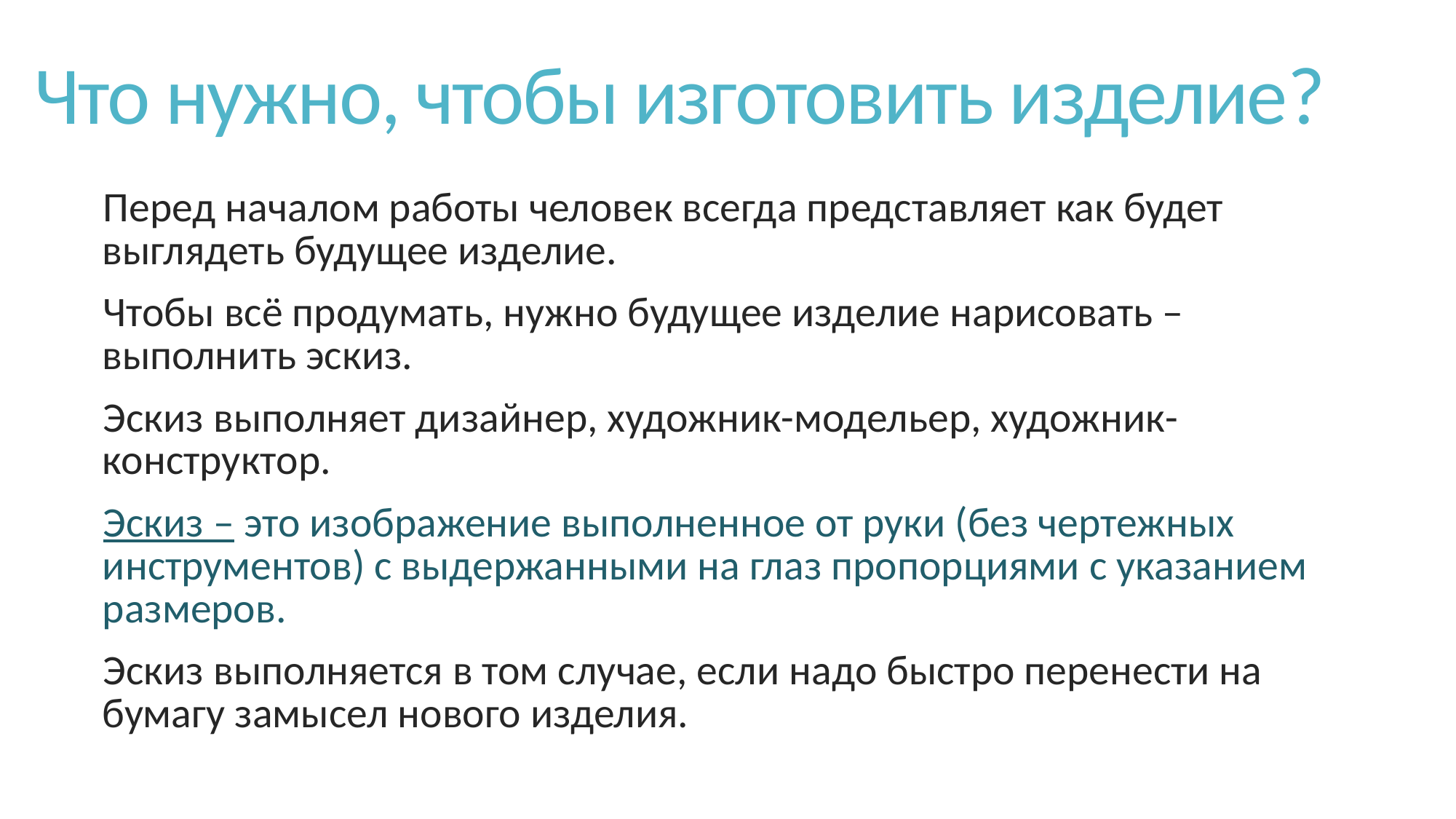

# Что нужно, чтобы изготовить изделие?
Перед началом работы человек всегда представляет как будет выглядеть будущее изделие.
Чтобы всё продумать, нужно будущее изделие нарисовать – выполнить эскиз.
Эскиз выполняет дизайнер, художник-модельер, художник-конструктор.
Эскиз – это изображение выполненное от руки (без чертежных инструментов) с выдержанными на глаз пропорциями с указанием размеров.
Эскиз выполняется в том случае, если надо быстро перенести на бумагу замысел нового изделия.